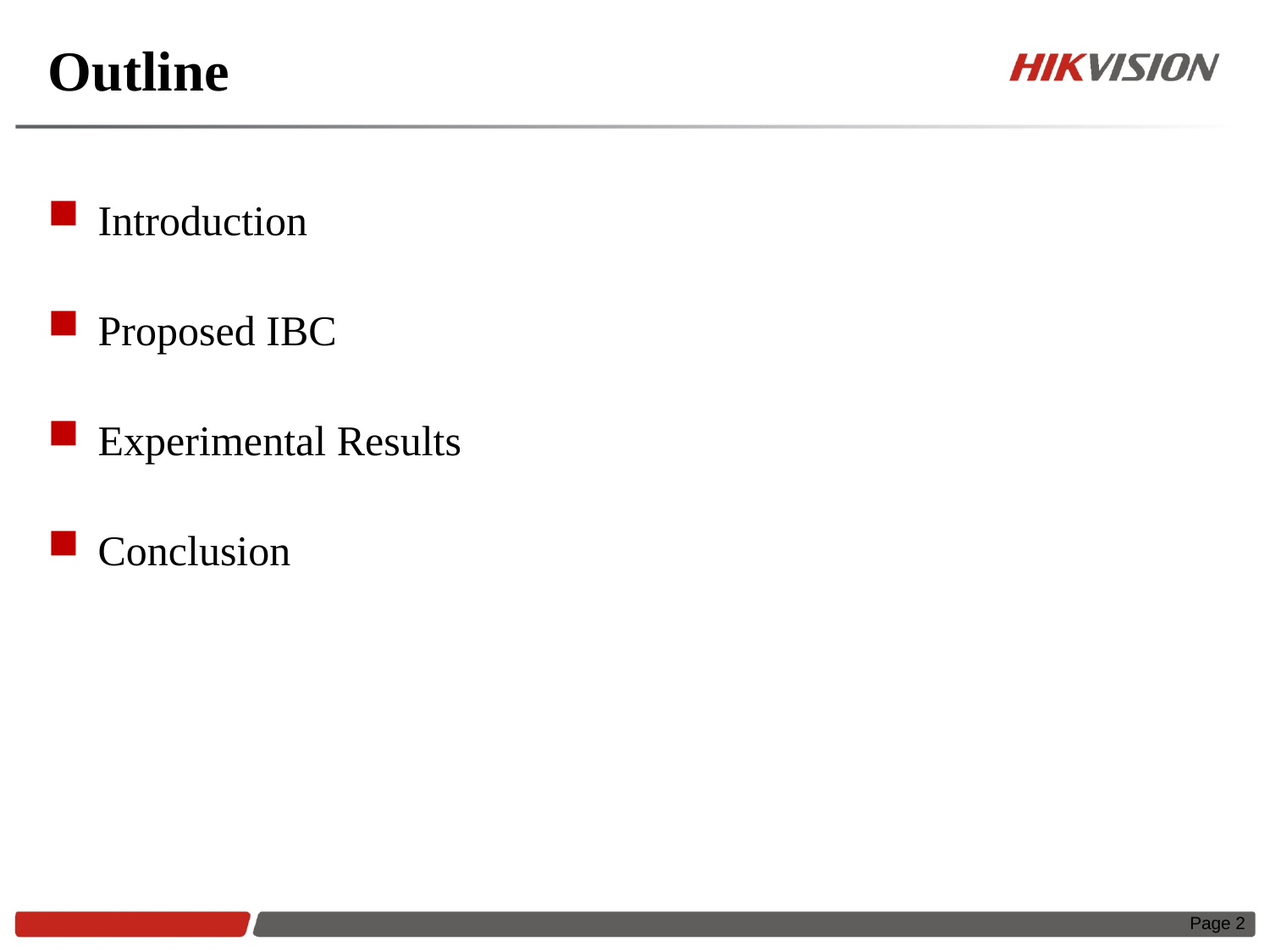

# Outline
 Introduction
 Proposed IBC
 Experimental Results
 Conclusion

Page 2